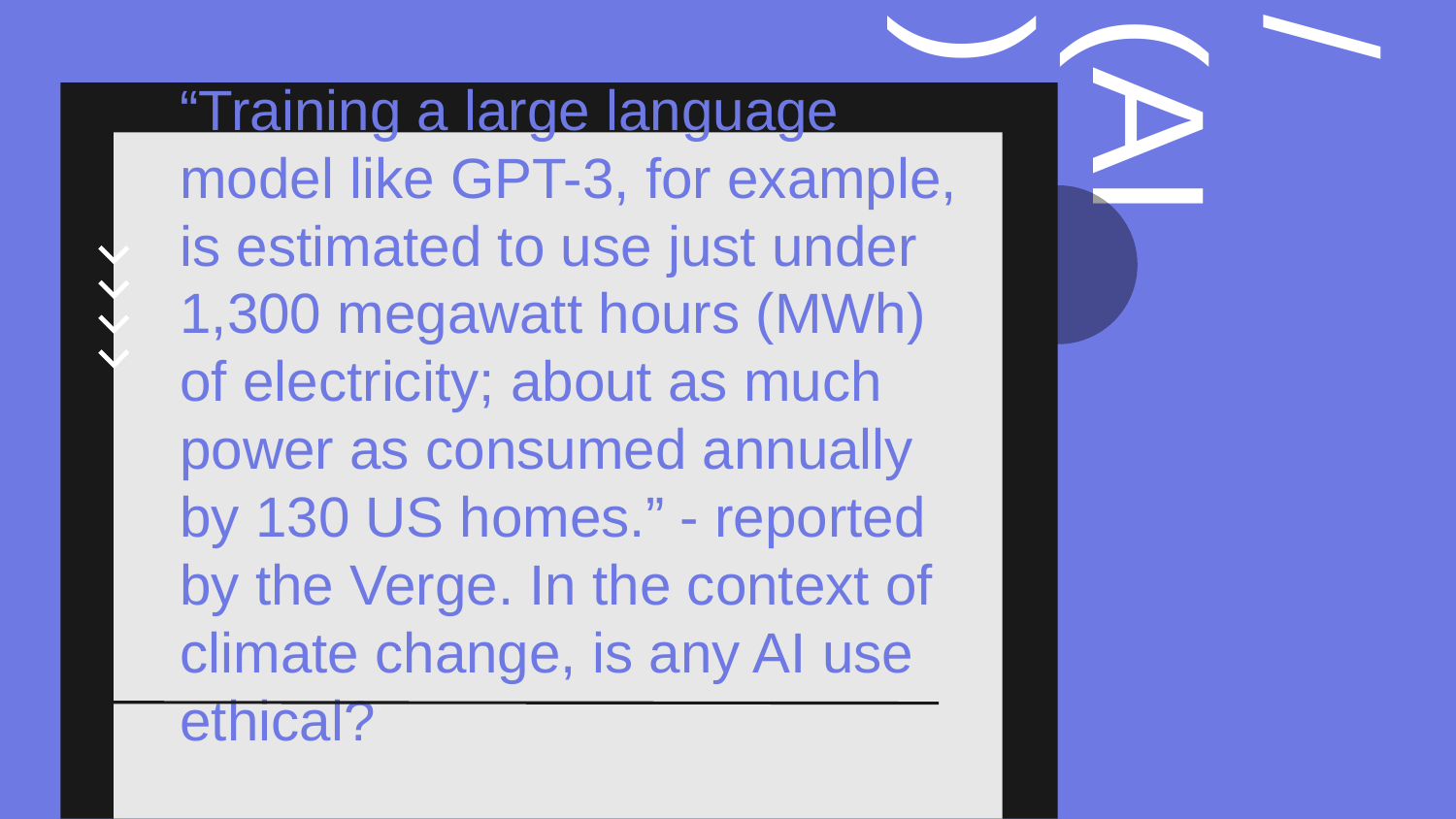

# “Training a large language model like GPT-3, for example, is estimated to use just under 1,300 megawatt hours (MWh) of electricity; about as much power as consumed annually by 130 US homes.” - reported by the Verge. In the context of climate change, is any AI use ethical?